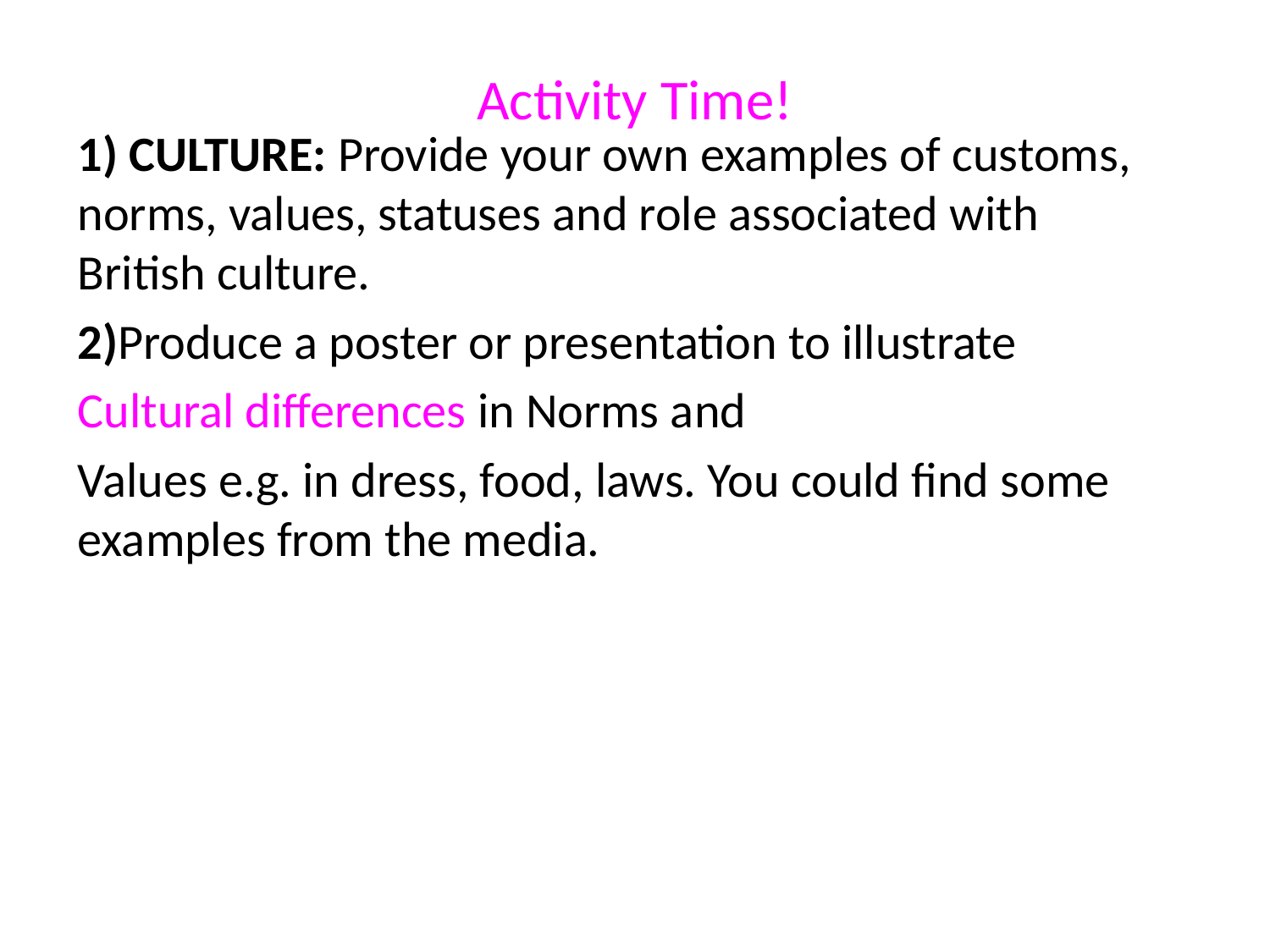

# Activity Time!
1) CULTURE: Provide your own examples of customs, norms, values, statuses and role associated with British culture.
2)Produce a poster or presentation to illustrate
Cultural differences in Norms and
Values e.g. in dress, food, laws. You could find some examples from the media.